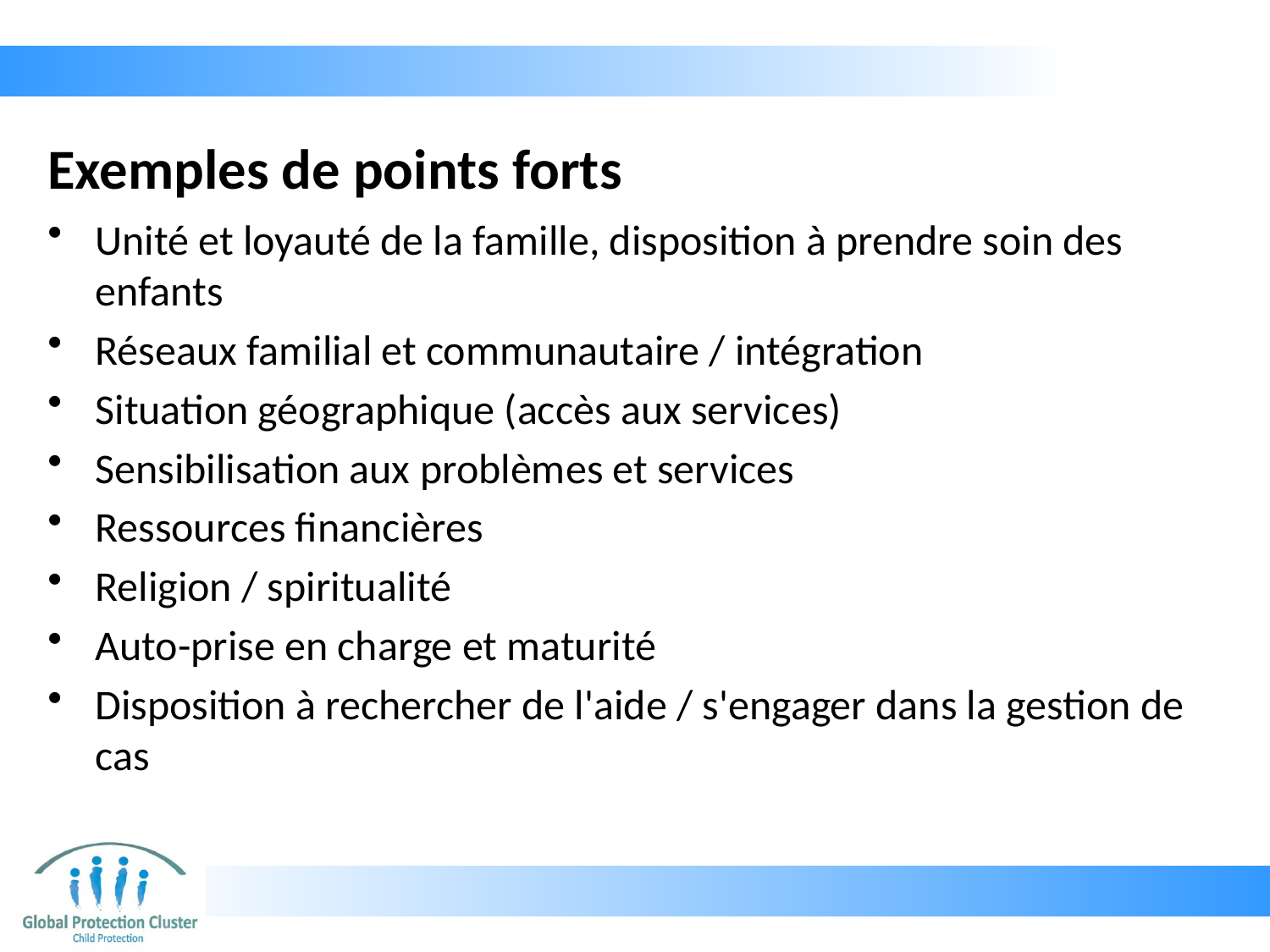

# Exemples de points forts
Unité et loyauté de la famille, disposition à prendre soin des enfants
Réseaux familial et communautaire / intégration
Situation géographique (accès aux services)
Sensibilisation aux problèmes et services
Ressources financières
Religion / spiritualité
Auto-prise en charge et maturité
Disposition à rechercher de l'aide / s'engager dans la gestion de cas